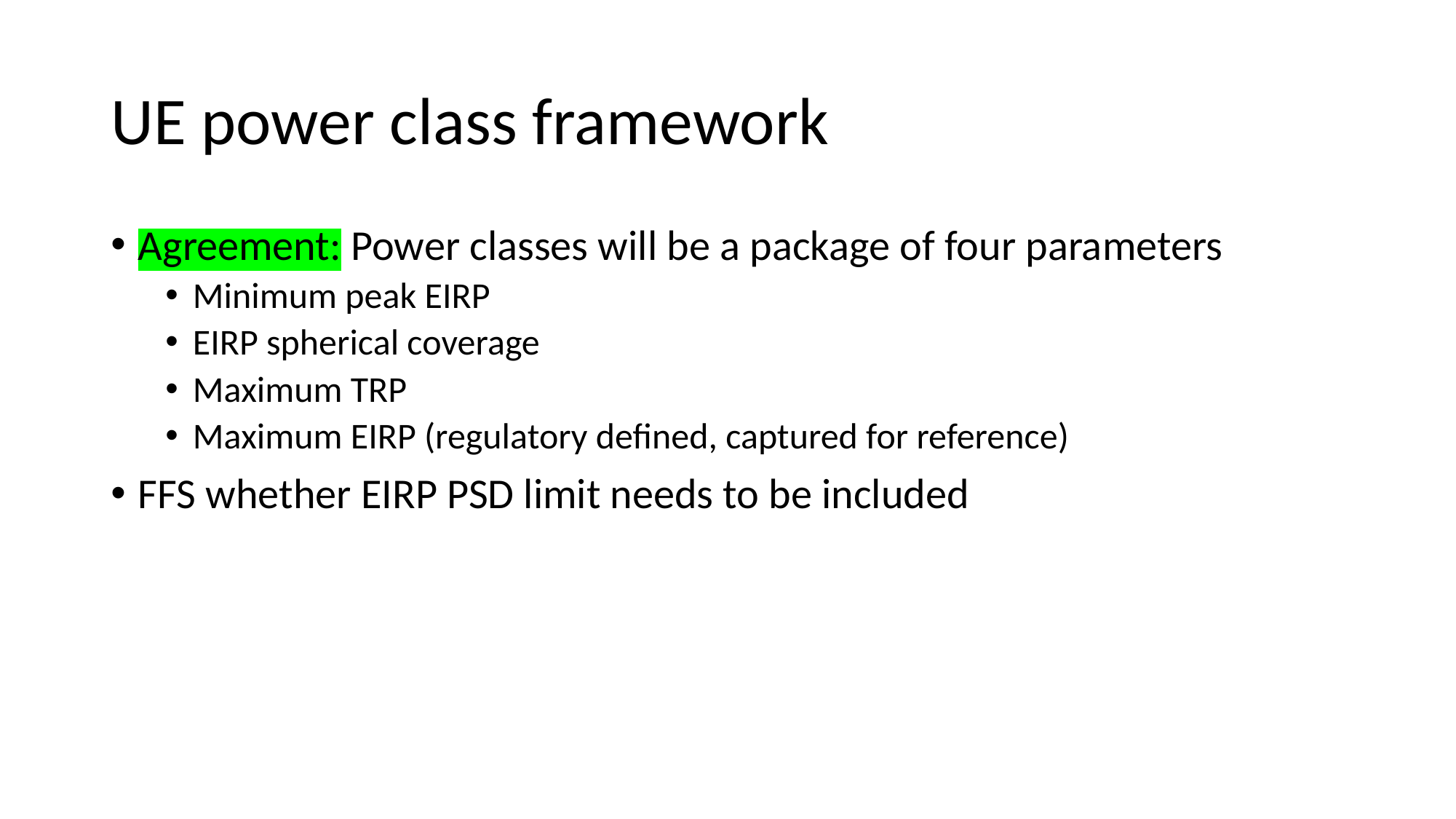

# UE power class framework
Agreement: Power classes will be a package of four parameters
Minimum peak EIRP
EIRP spherical coverage
Maximum TRP
Maximum EIRP (regulatory defined, captured for reference)
FFS whether EIRP PSD limit needs to be included